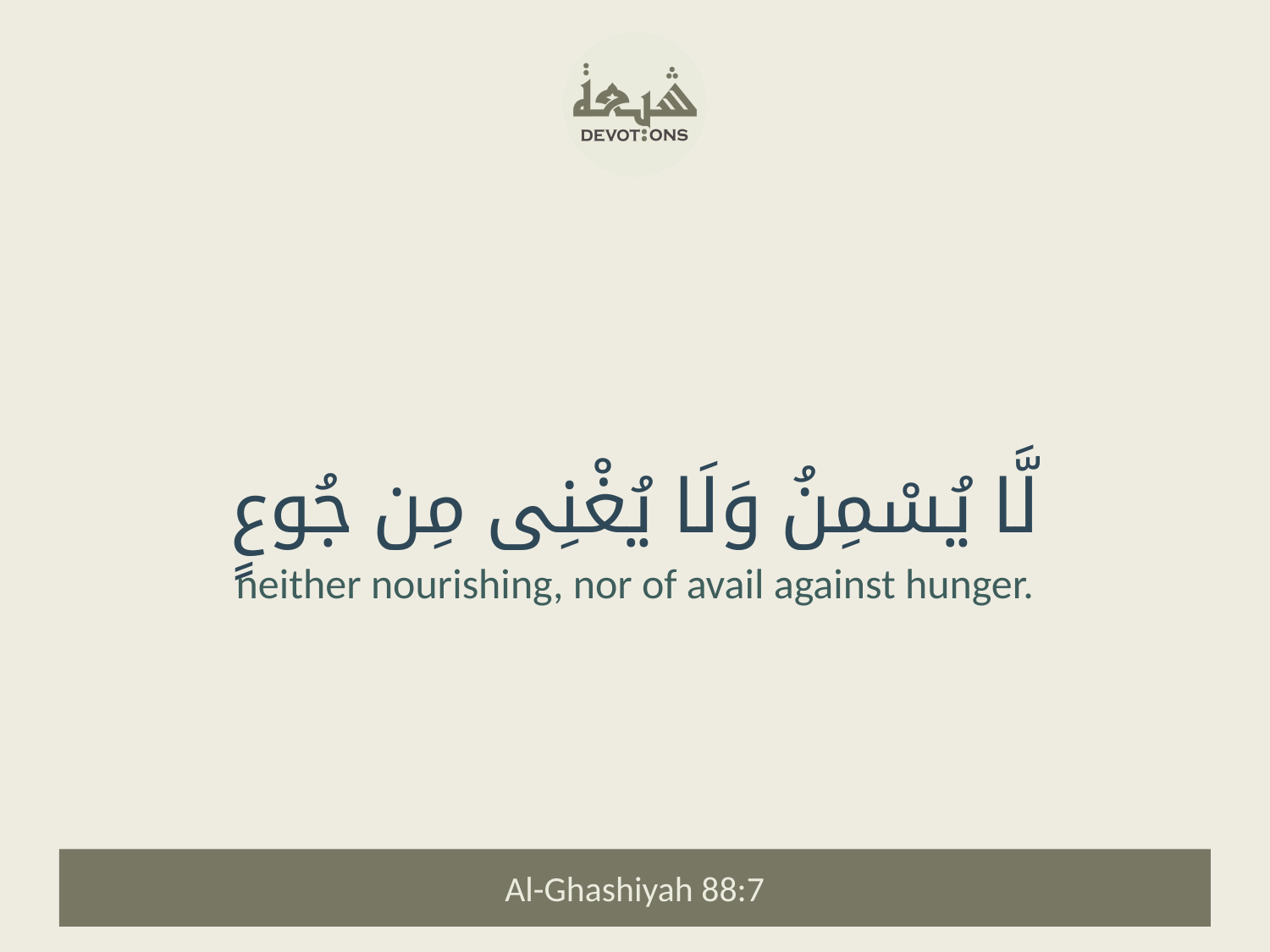

لَّا يُسْمِنُ وَلَا يُغْنِى مِن جُوعٍ
neither nourishing, nor of avail against hunger.
Al-Ghashiyah 88:7